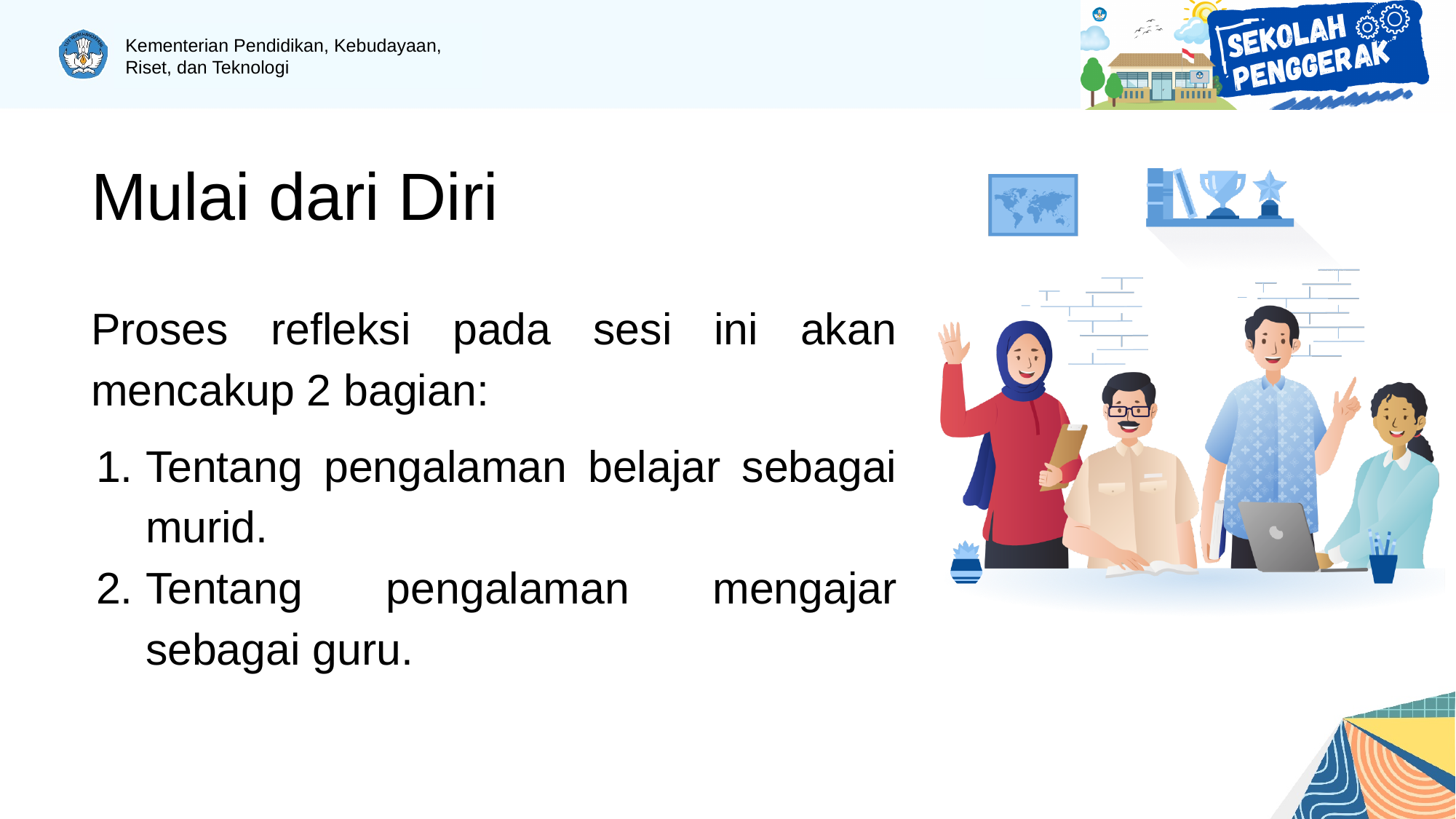

# Mulai dari Diri
Proses refleksi pada sesi ini akan mencakup 2 bagian:
Tentang pengalaman belajar sebagai murid.
Tentang pengalaman mengajar sebagai guru.